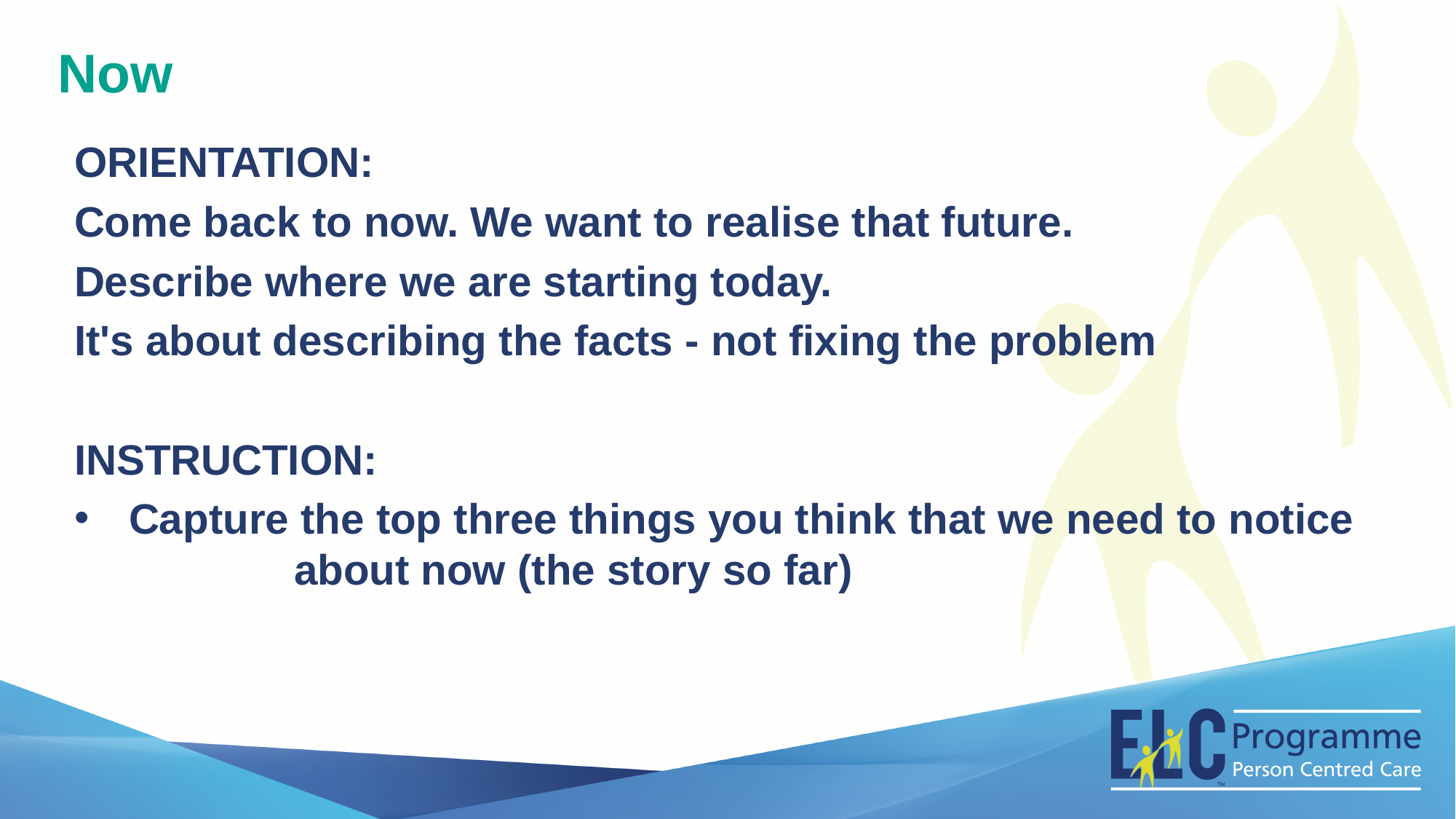

Now
ORIENTATION:
Come back to now. We want to realise that future.
Describe where we are starting today.
It's about describing the facts - not fixing the problem

INSTRUCTION:
Capture the top three things you think that we need to notice                 about now (the story so far)